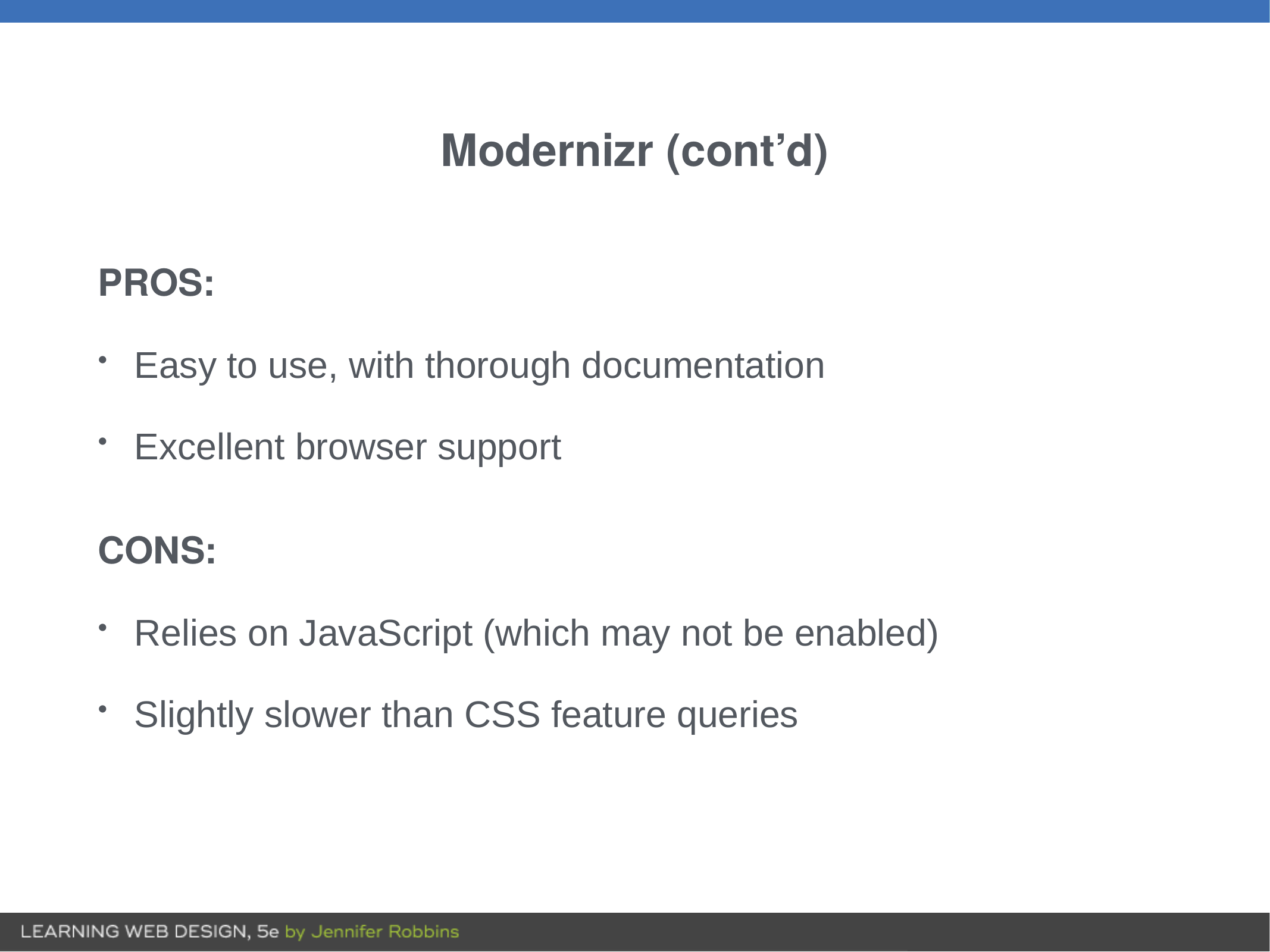

# Modernizr (cont’d)
PROS:
Easy to use, with thorough documentation
Excellent browser support
CONS:
Relies on JavaScript (which may not be enabled)
Slightly slower than CSS feature queries